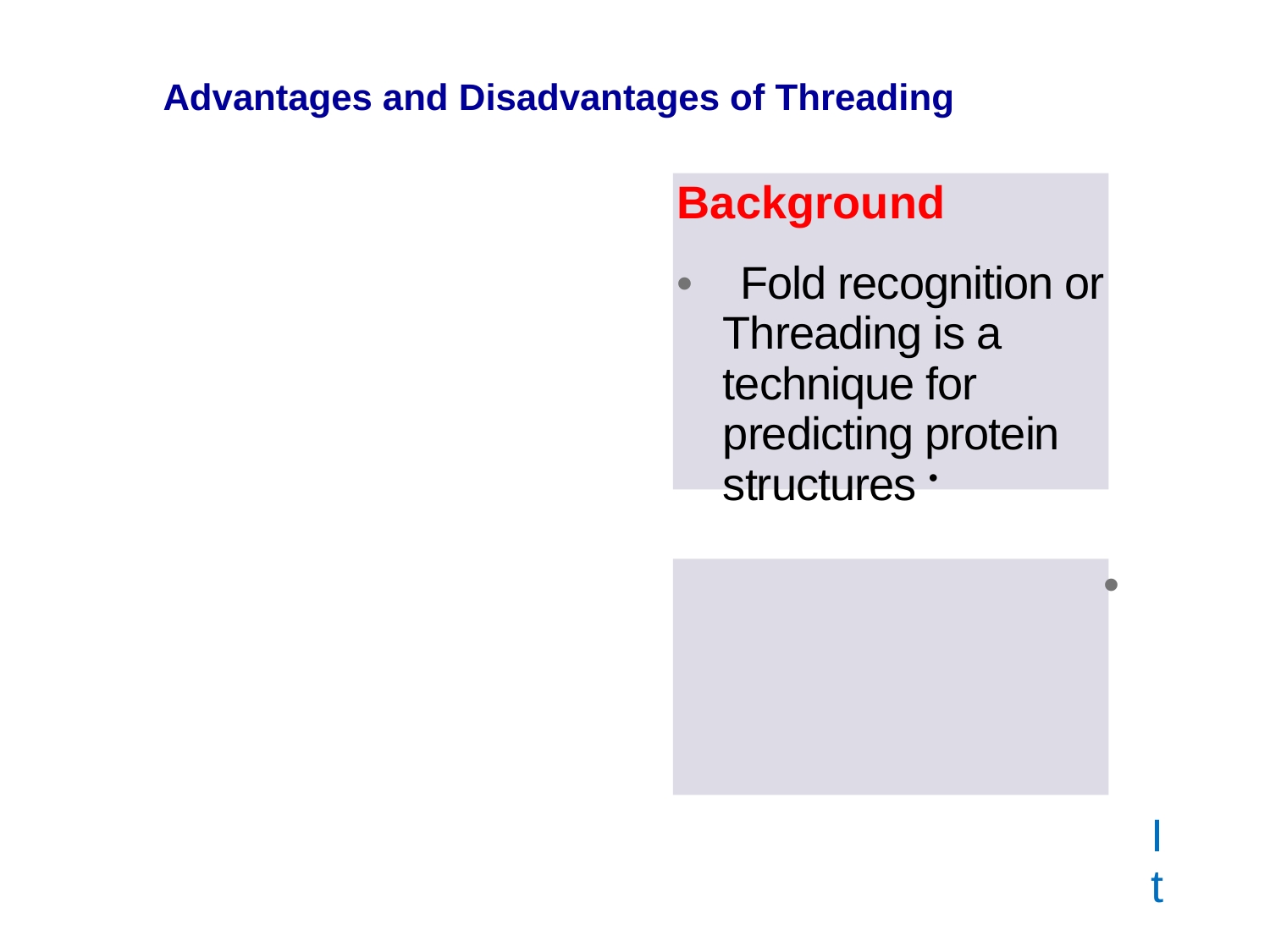

Advantages and Disadvantages of Threading
Background
•    Fold recognition or Threading is a technique for predicting protein structures •
•    It is useful in cases where homology modelling fails to predict quality structures